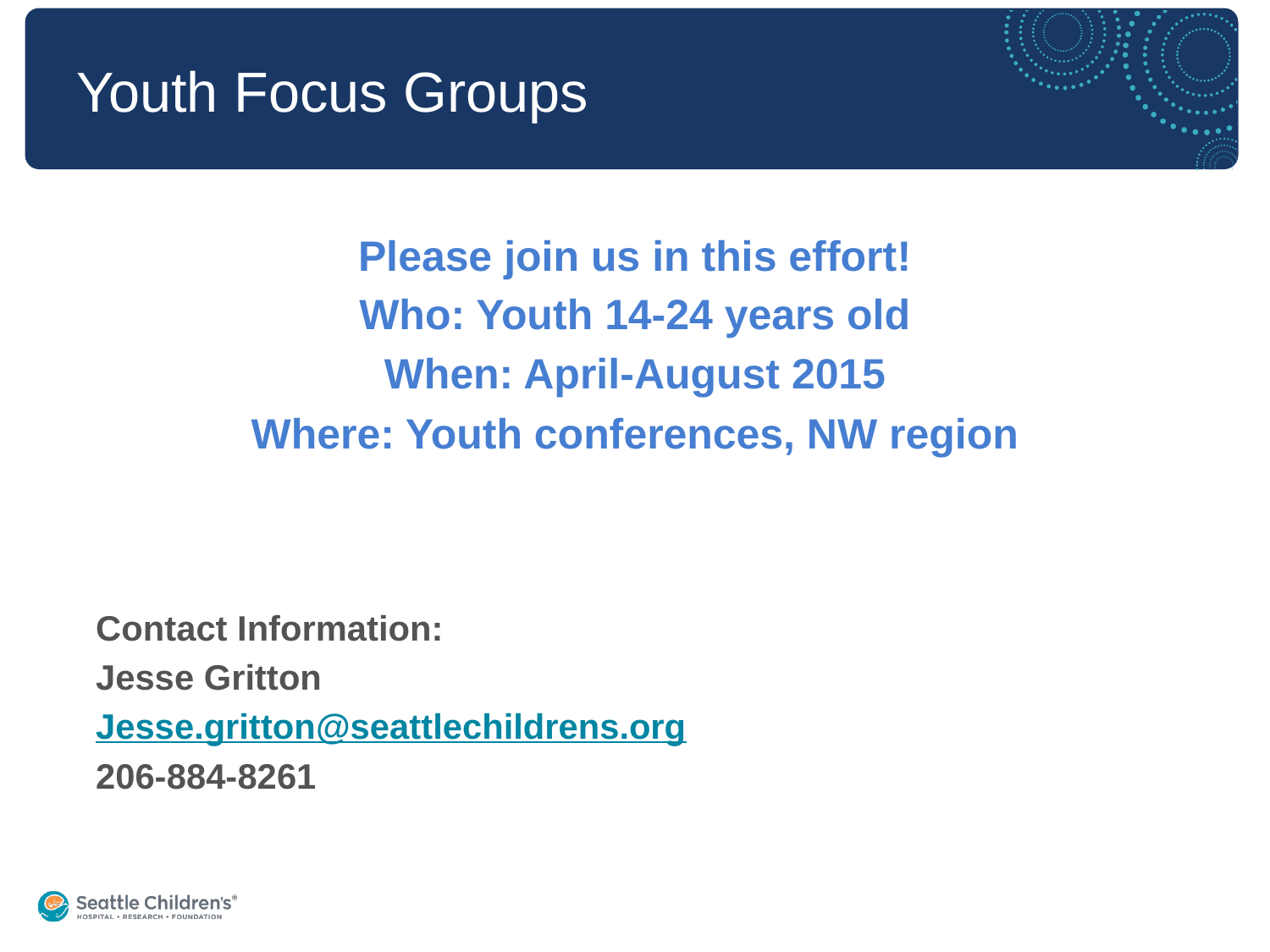

# Youth Focus Groups
Please join us in this effort!
Who: Youth 14-24 years old
When: April-August 2015
Where: Youth conferences, NW region
Contact Information:
Jesse Gritton
Jesse.gritton@seattlechildrens.org
206-884-8261